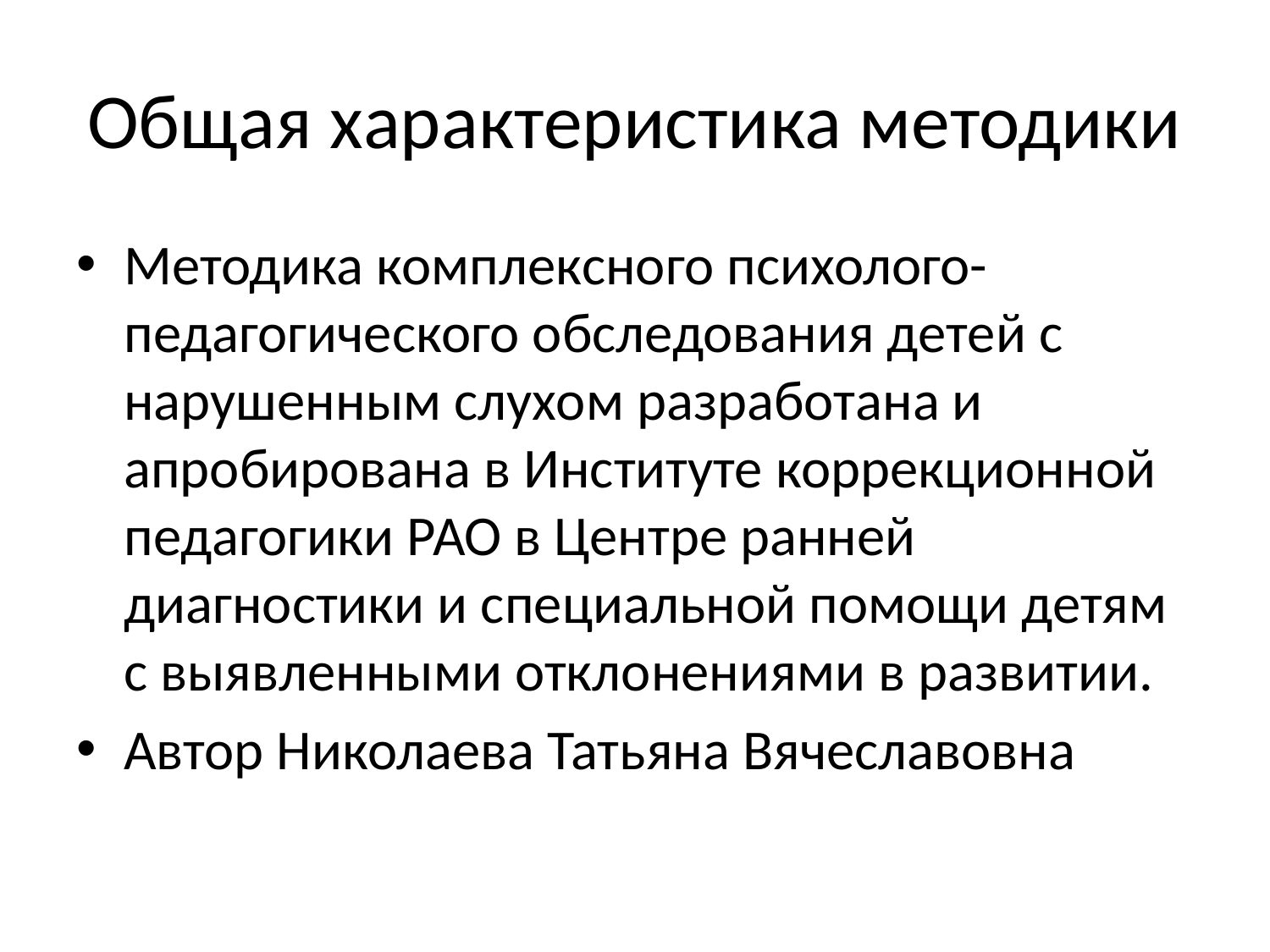

# Общая характеристика методики
Методика комплексного психолого-педагогического обследования детей с нарушенным слухом разработана и апробирована в Институте коррекционной педагогики РАО в Центре ранней диагностики и специальной помощи детям с выявленными отклонениями в развитии.
Автор Николаева Татьяна Вячеславовна